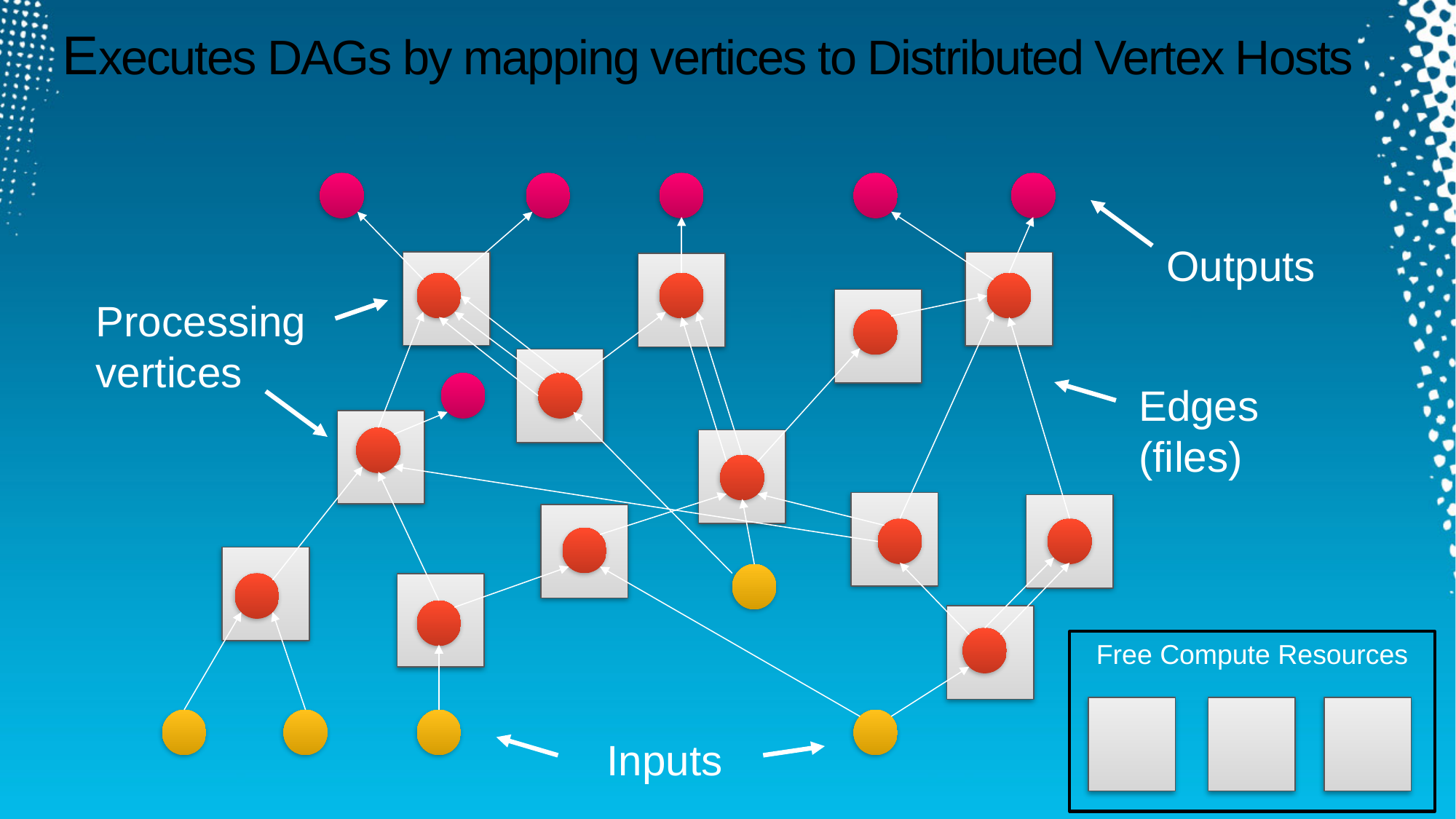

# Executes DAGs by mapping vertices to Distributed Vertex Hosts

Outputs

Processing
vertices

Edges
(files)

Free Compute Resources

Inputs